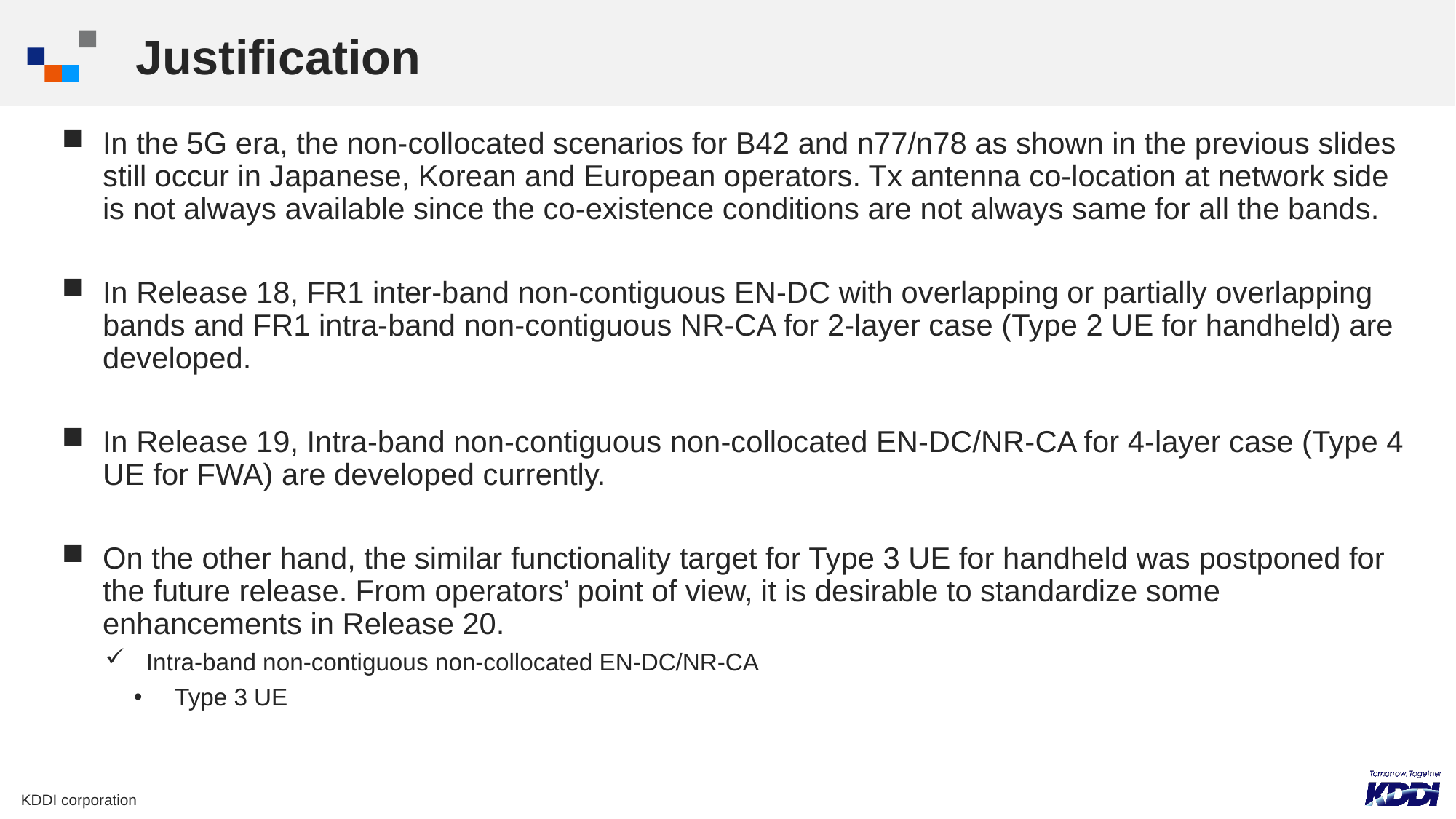

# Justification
In the 5G era, the non-collocated scenarios for B42 and n77/n78 as shown in the previous slides still occur in Japanese, Korean and European operators. Tx antenna co-location at network side is not always available since the co-existence conditions are not always same for all the bands.

In Release 18, FR1 inter-band non-contiguous EN-DC with overlapping or partially overlapping bands and FR1 intra-band non-contiguous NR-CA for 2-layer case (Type 2 UE for handheld) are  developed.

In Release 19, Intra-band non-contiguous non-collocated EN-DC/NR-CA for 4-layer case (Type 4 UE for FWA) are developed currently.

On the other hand, the similar functionality target for Type 3 UE for handheld was postponed for the future release. From operators’ point of view, it is desirable to standardize some enhancements in Release 20.
Intra-band non-contiguous non-collocated EN-DC/NR-CA
Type 3 UE